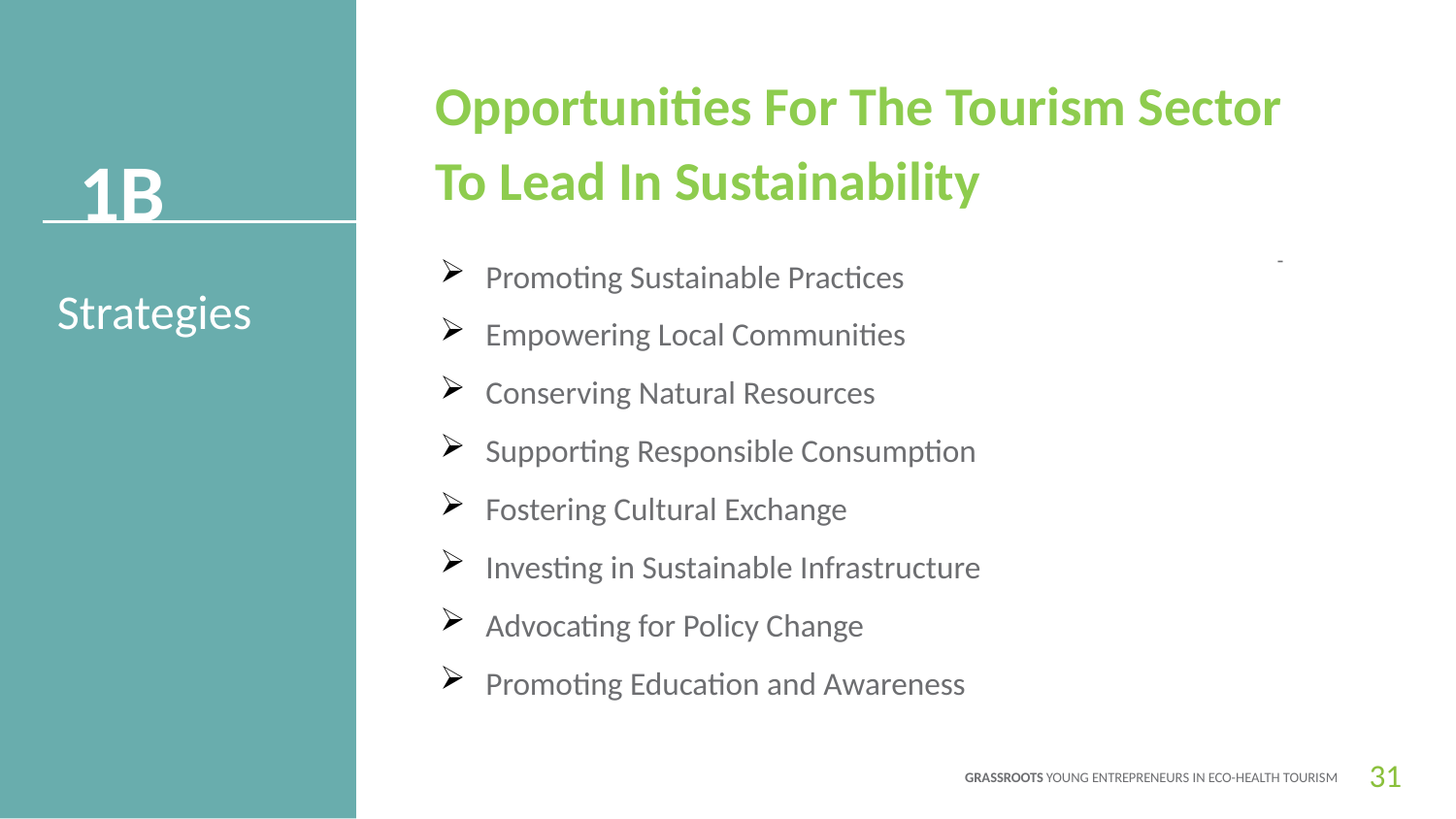

Opportunities For The Tourism Sector To Lead In Sustainability

1B

Promoting Sustainable Practices
Empowering Local Communities
Conserving Natural Resources
Supporting Responsible Consumption
Fostering Cultural Exchange
Investing in Sustainable Infrastructure
Advocating for Policy Change
Promoting Education and Awareness
-
Strategies
31